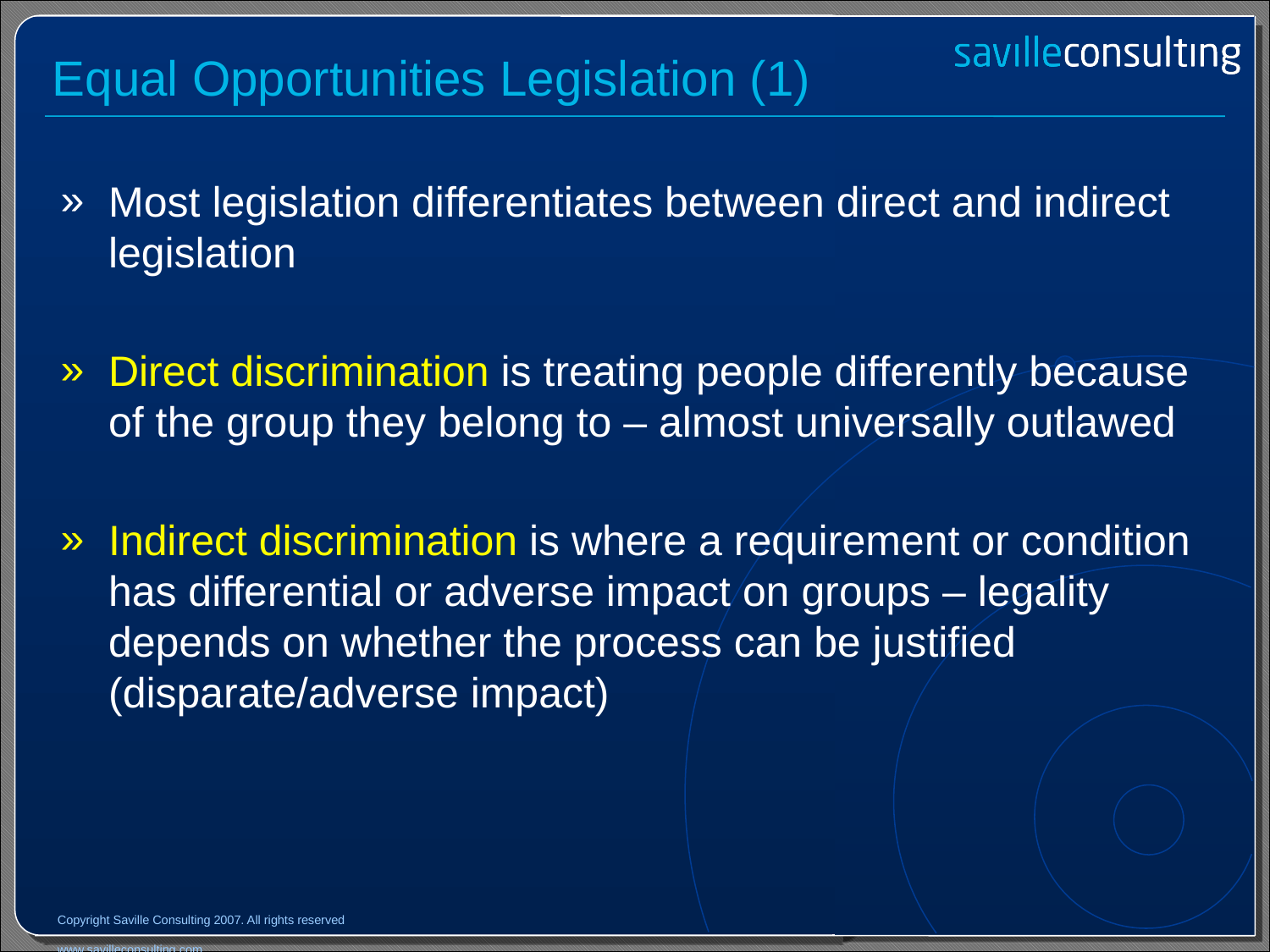

# Equal Opportunities Legislation (1)
Most legislation differentiates between direct and indirect legislation

Direct discrimination is treating people differently because of the group they belong to – almost universally outlawed

Indirect discrimination is where a requirement or condition has differential or adverse impact on groups – legality depends on whether the process can be justified (disparate/adverse impact)